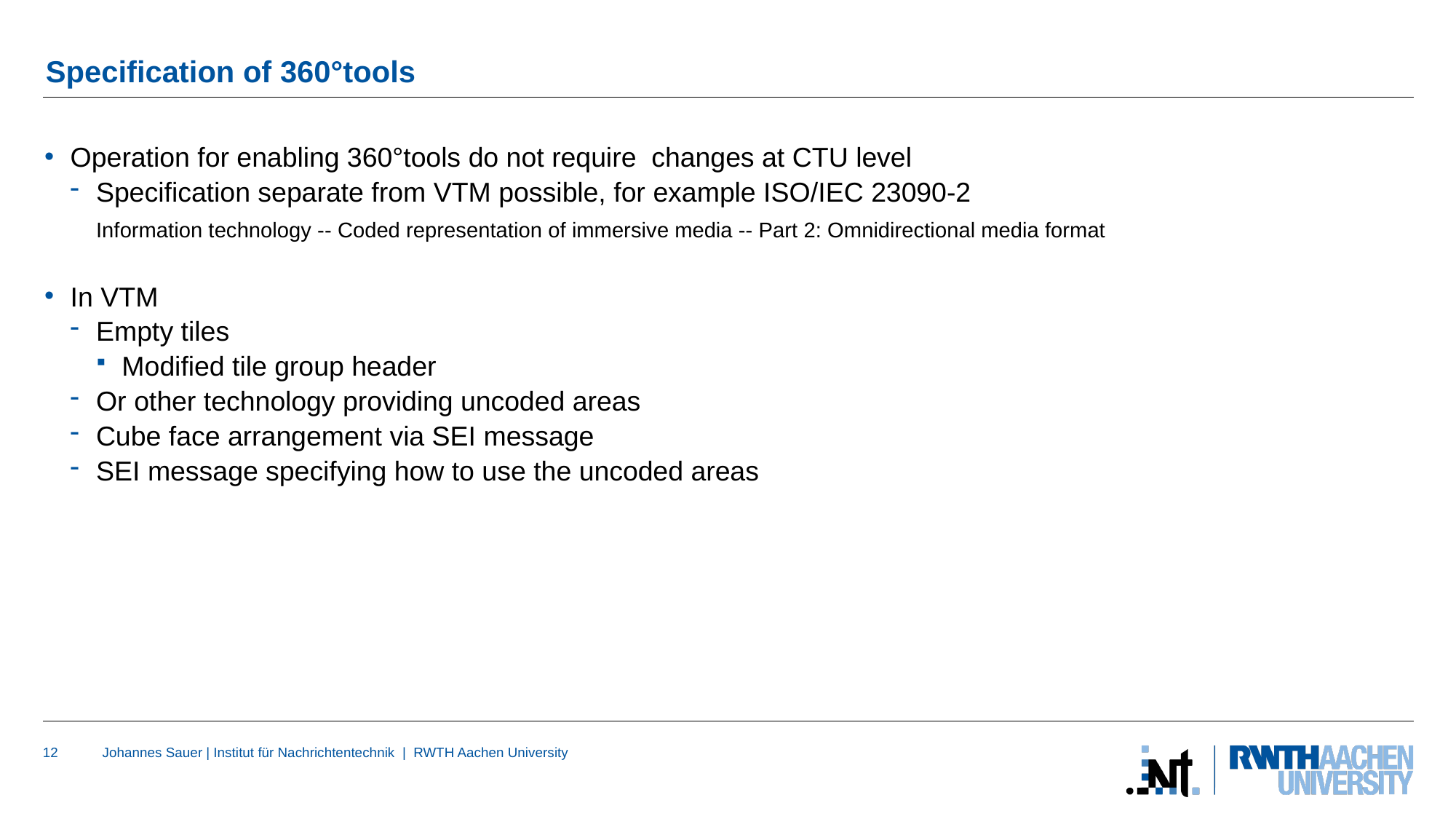

# Specification of 360°tools
Operation for enabling 360°tools do not require  changes at CTU level
Specification separate from VTM possible, for example ISO/IEC 23090-2
Information technology -- Coded representation of immersive media -- Part 2: Omnidirectional media format

In VTM
Empty tiles
Modified tile group header
Or other technology providing uncoded areas
Cube face arrangement via SEI message
SEI message specifying how to use the uncoded areas